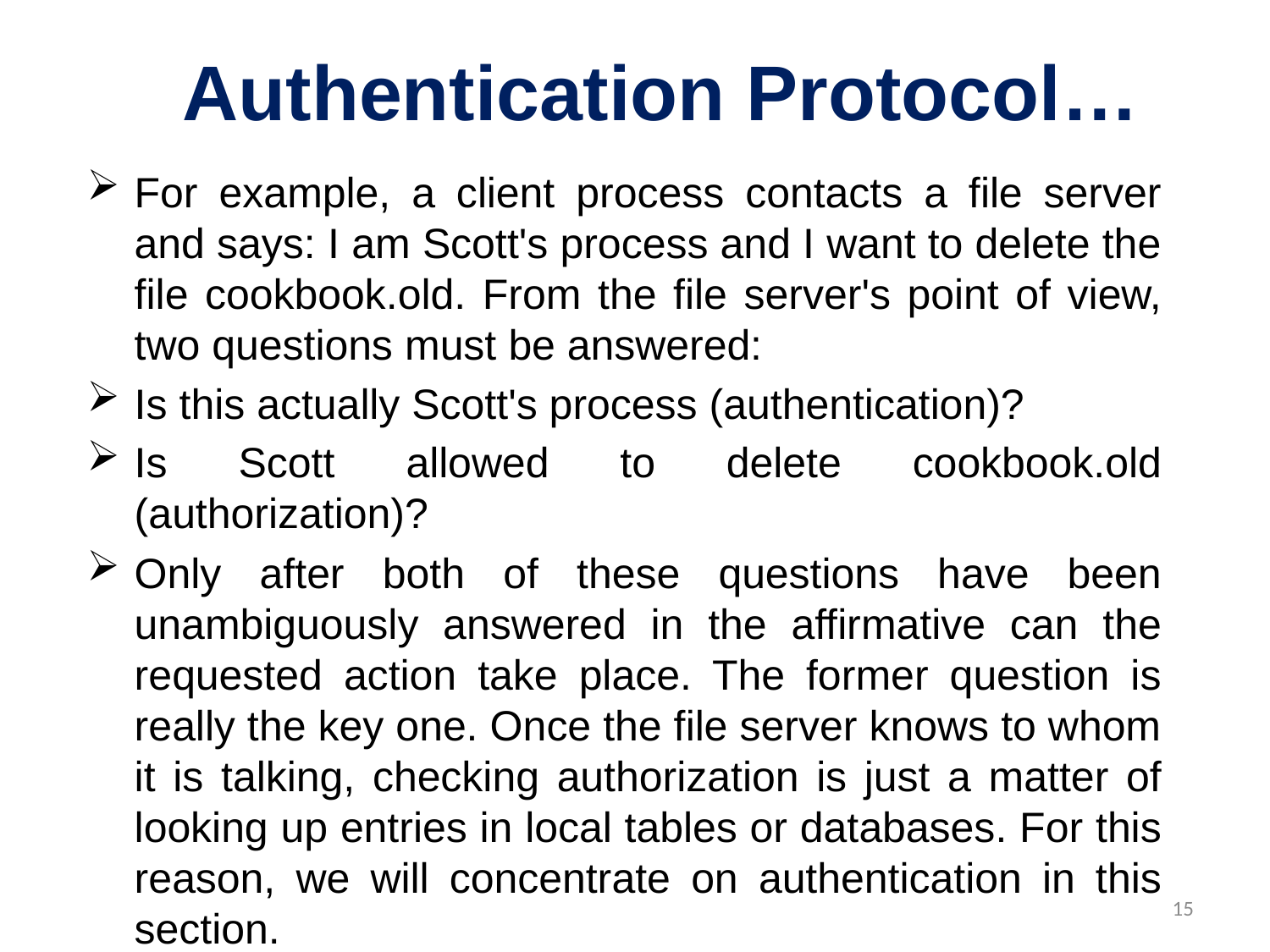

# Authentication Protocol…
For example, a client process contacts a file server and says: I am Scott's process and I want to delete the file cookbook.old. From the file server's point of view, two questions must be answered:
Is this actually Scott's process (authentication)?
Is Scott allowed to delete cookbook.old (authorization)?
Only after both of these questions have been unambiguously answered in the affirmative can the requested action take place. The former question is really the key one. Once the file server knows to whom it is talking, checking authorization is just a matter of looking up entries in local tables or databases. For this reason, we will concentrate on authentication in this section.

15